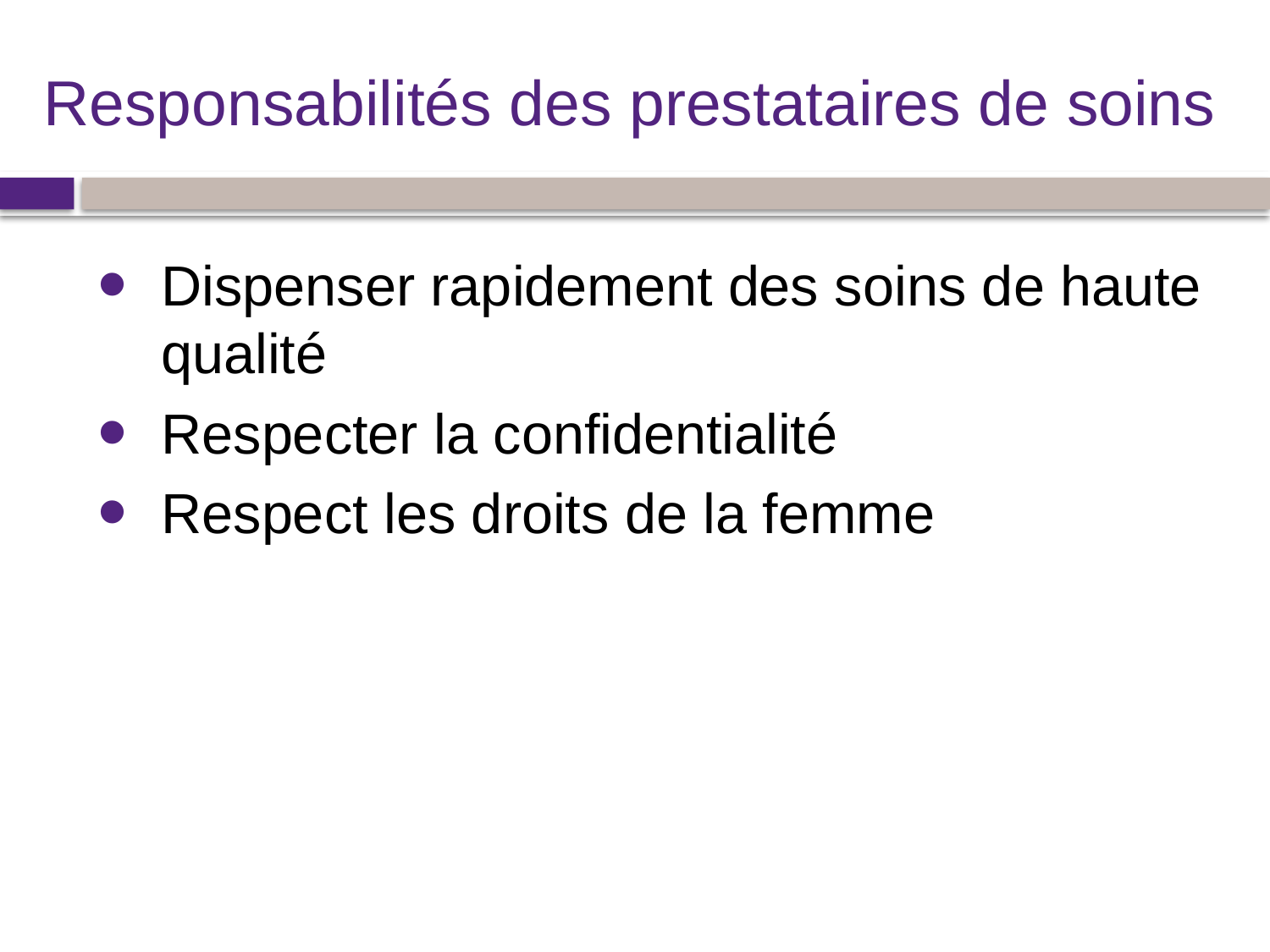

# Responsabilités des prestataires de soins
Dispenser rapidement des soins de haute qualité
Respecter la confidentialité
Respect les droits de la femme